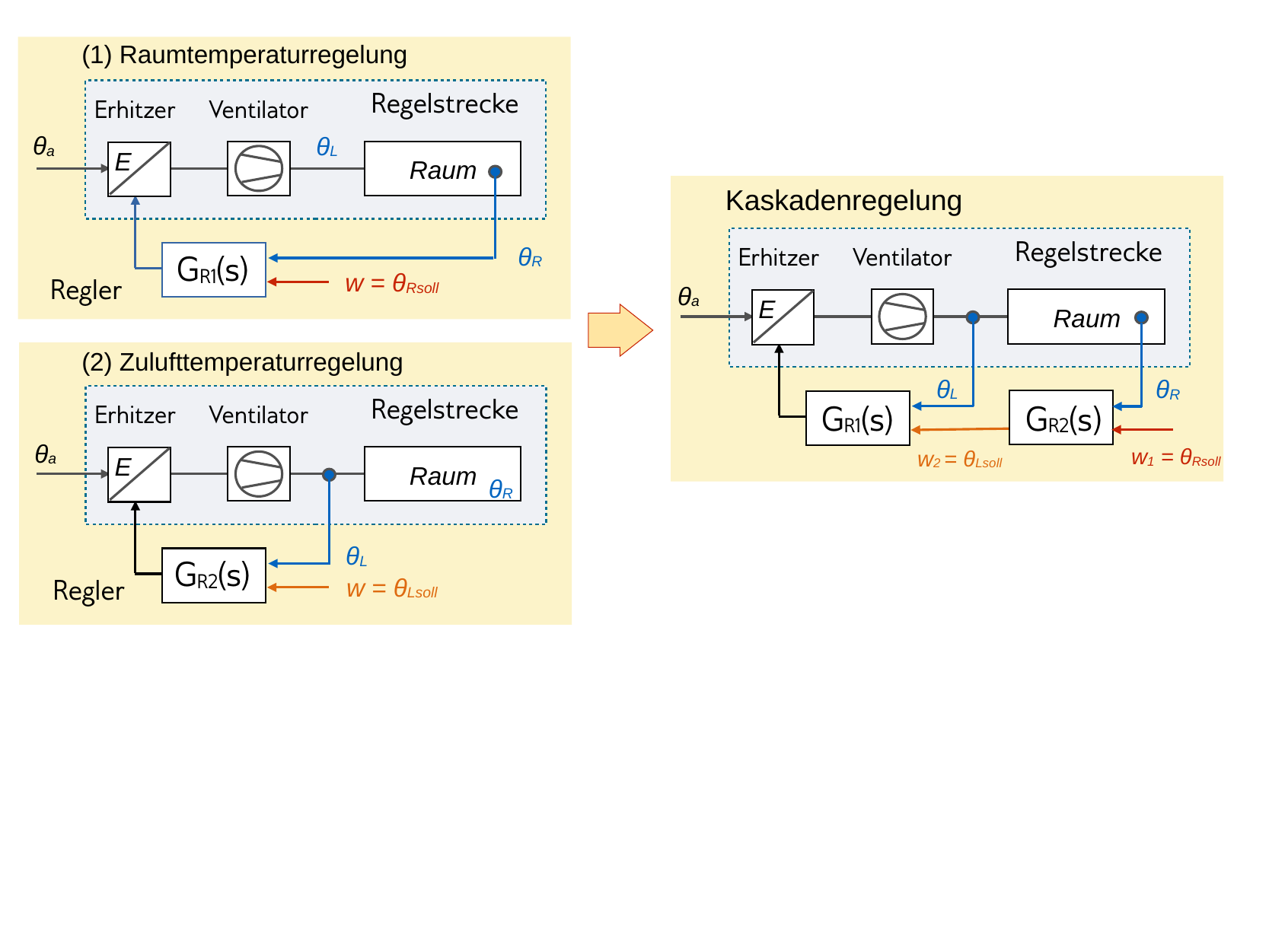

(1) Raumtemperaturregelung

Regelstrecke

Erhitzer
Ventilator
θa
θL
E

Raum

Kaskadenregelung
Regelstrecke

Erhitzer
Ventilator
θa
E

Raum

θL
θR
GR1(s)
GR2(s)

w1 = θRsoll
w2 = θLsoll

θR
GR1(s)

w = θRsoll
Regler

(2) Zulufttemperaturregelung

Regelstrecke

Erhitzer
Ventilator
θa
E

Raum
θR

θL
GR2(s)

Regler
w = θLsoll